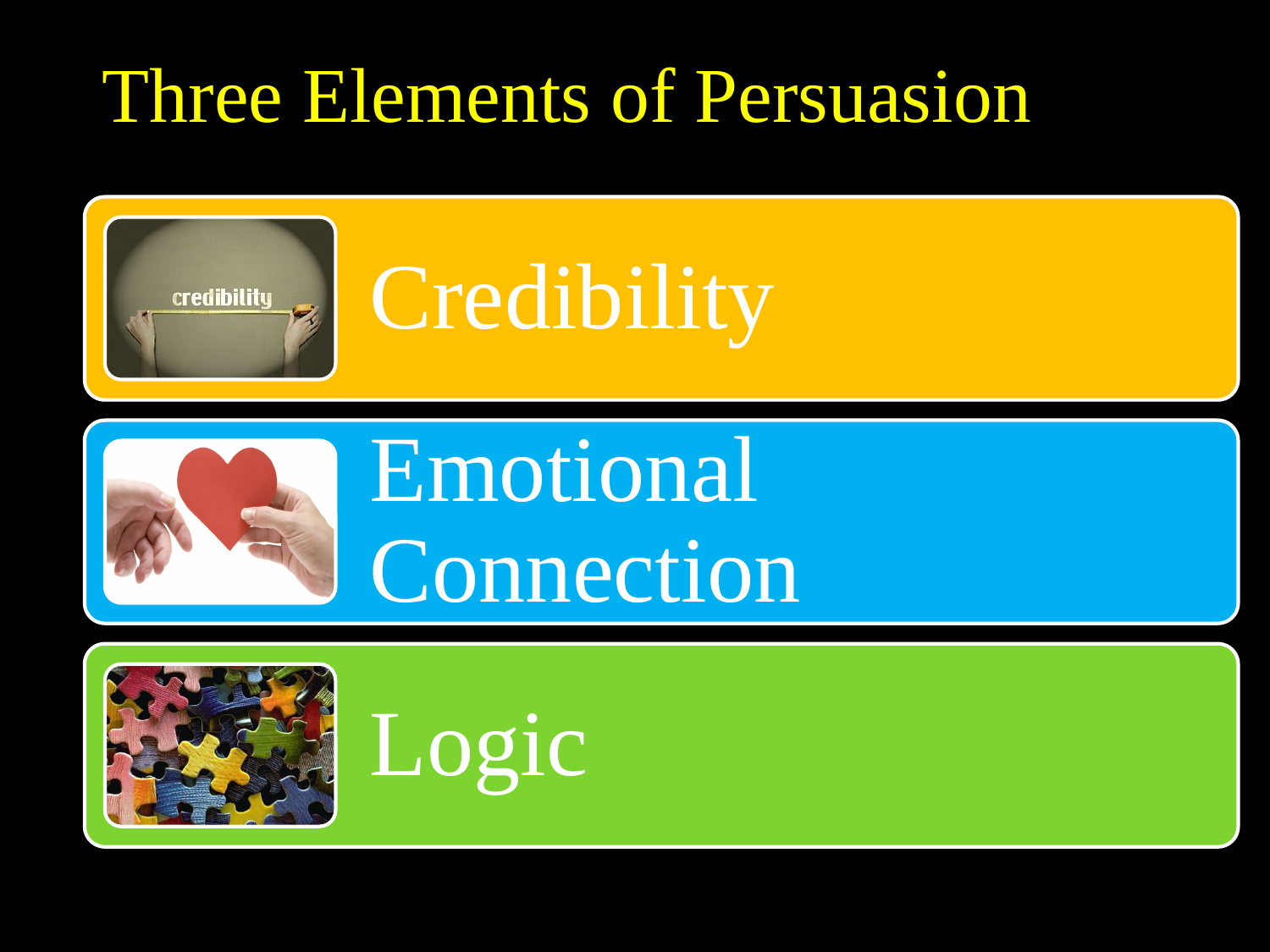

# Three Elements of Persuasion
Credibility
Emotional Connection
Logic